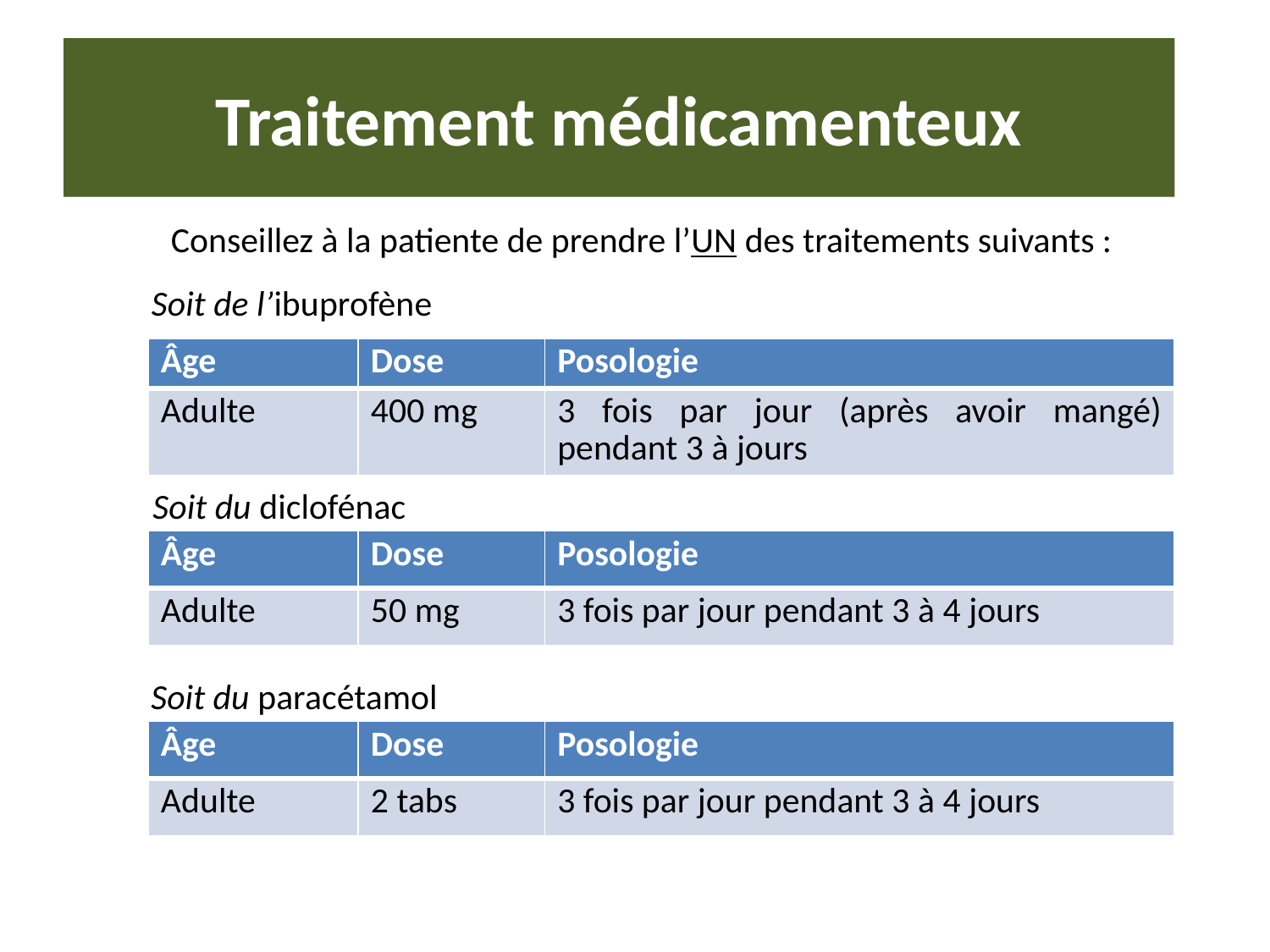

# Traitement médicamenteux
Conseillez à la patiente de prendre l’UN des traitements suivants :
Soit de l’ibuprofène
| Âge | Dose | Posologie |
| --- | --- | --- |
| Adulte | 400 mg | 3 fois par jour (après avoir mangé) pendant 3 à jours |
Soit du diclofénac
| Âge | Dose | Posologie |
| --- | --- | --- |
| Adulte | 50 mg | 3 fois par jour pendant 3 à 4 jours |
Soit du paracétamol
| Âge | Dose | Posologie |
| --- | --- | --- |
| Adulte | 2 tabs | 3 fois par jour pendant 3 à 4 jours |